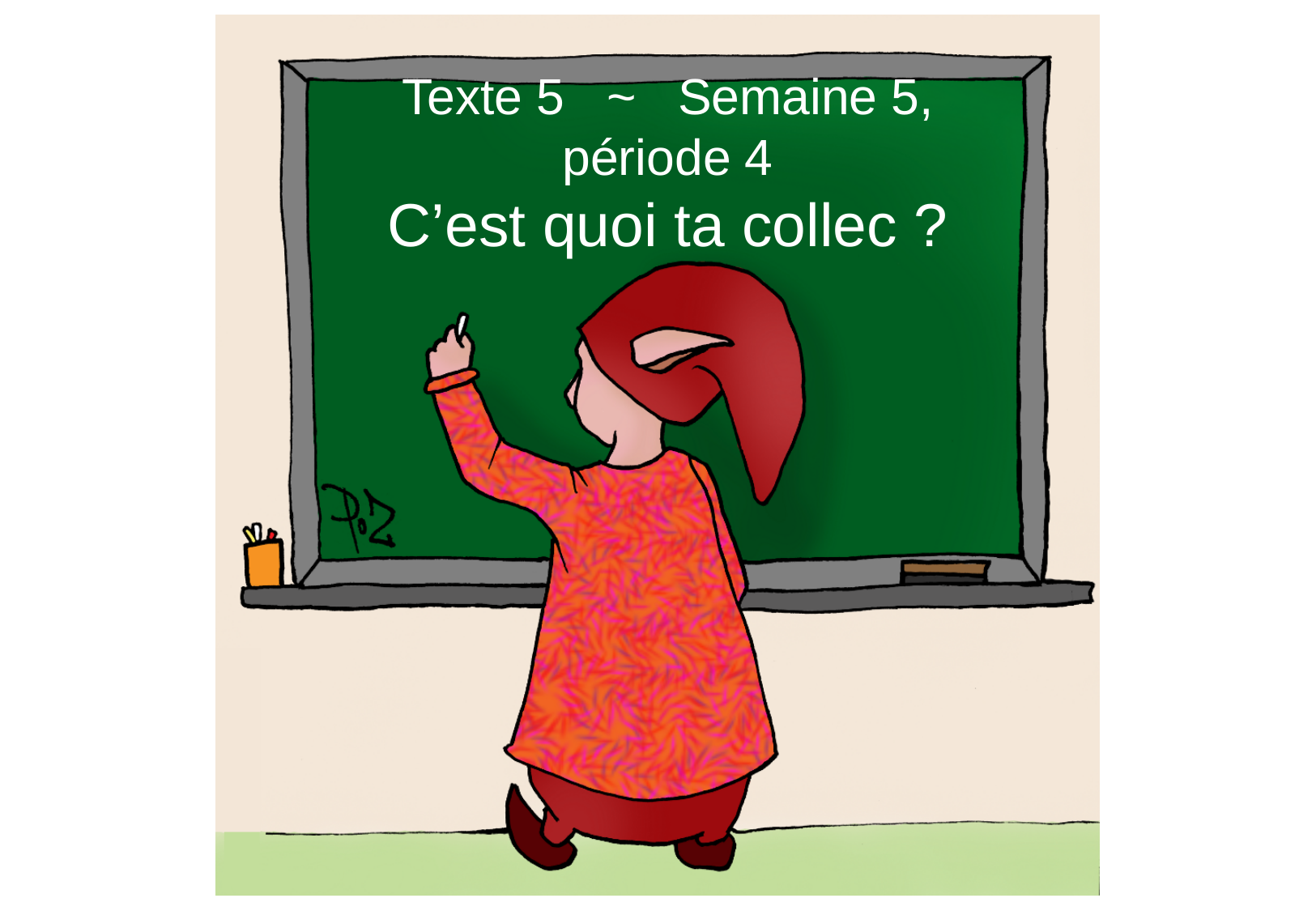

Texte 5   ~   Semaine 5, période 4
C’est quoi ta collec ?